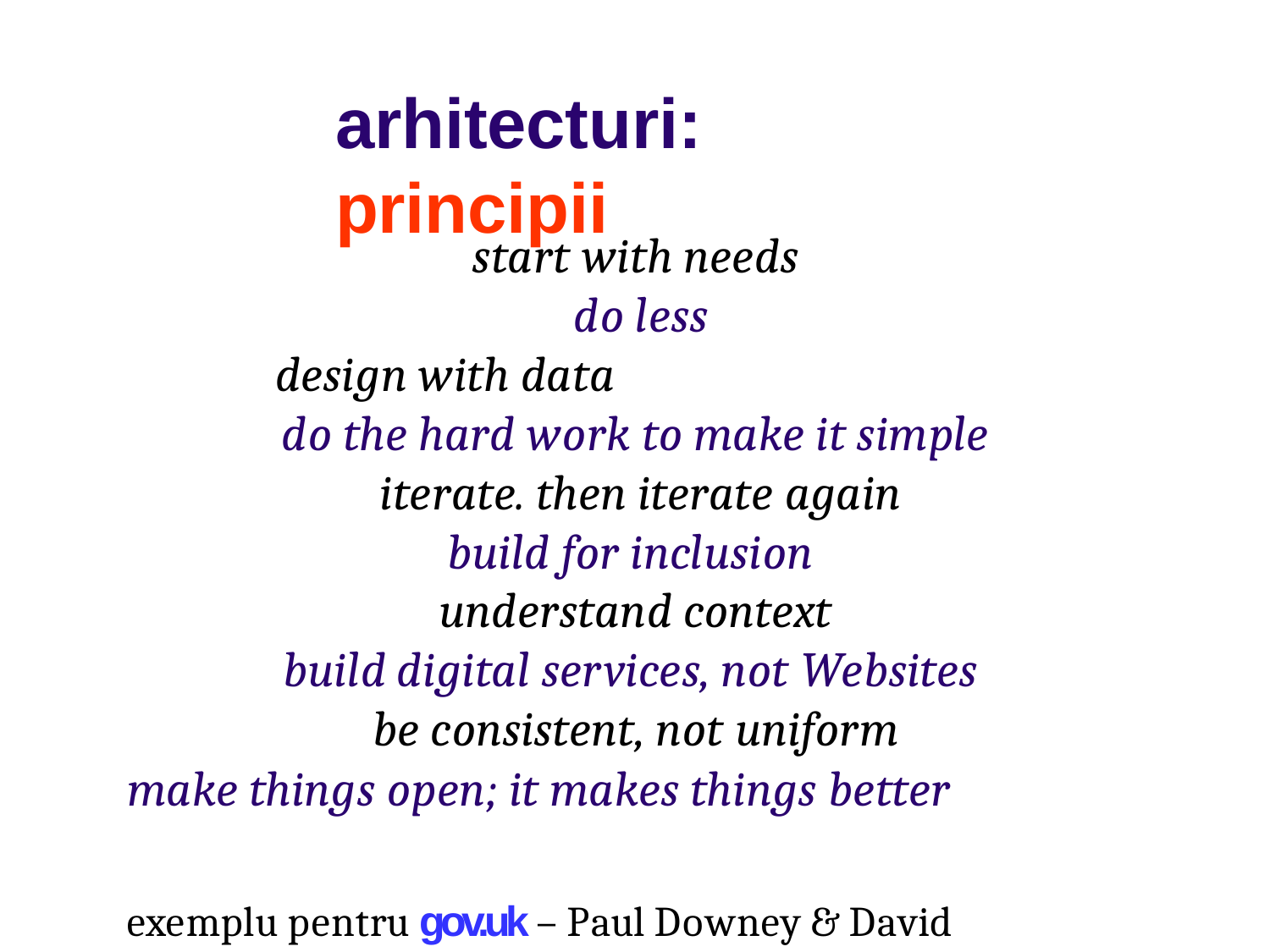

# arhitecturi: principii
start with needs  do less
design with data
do the hard work to make it simple  iterate. then iterate again
build for inclusion  understand context
build digital services, not Websites  be consistent, not uniform
make things open; it makes things better

exemplu pentru gov.uk – Paul Downey & David Heath (2013)